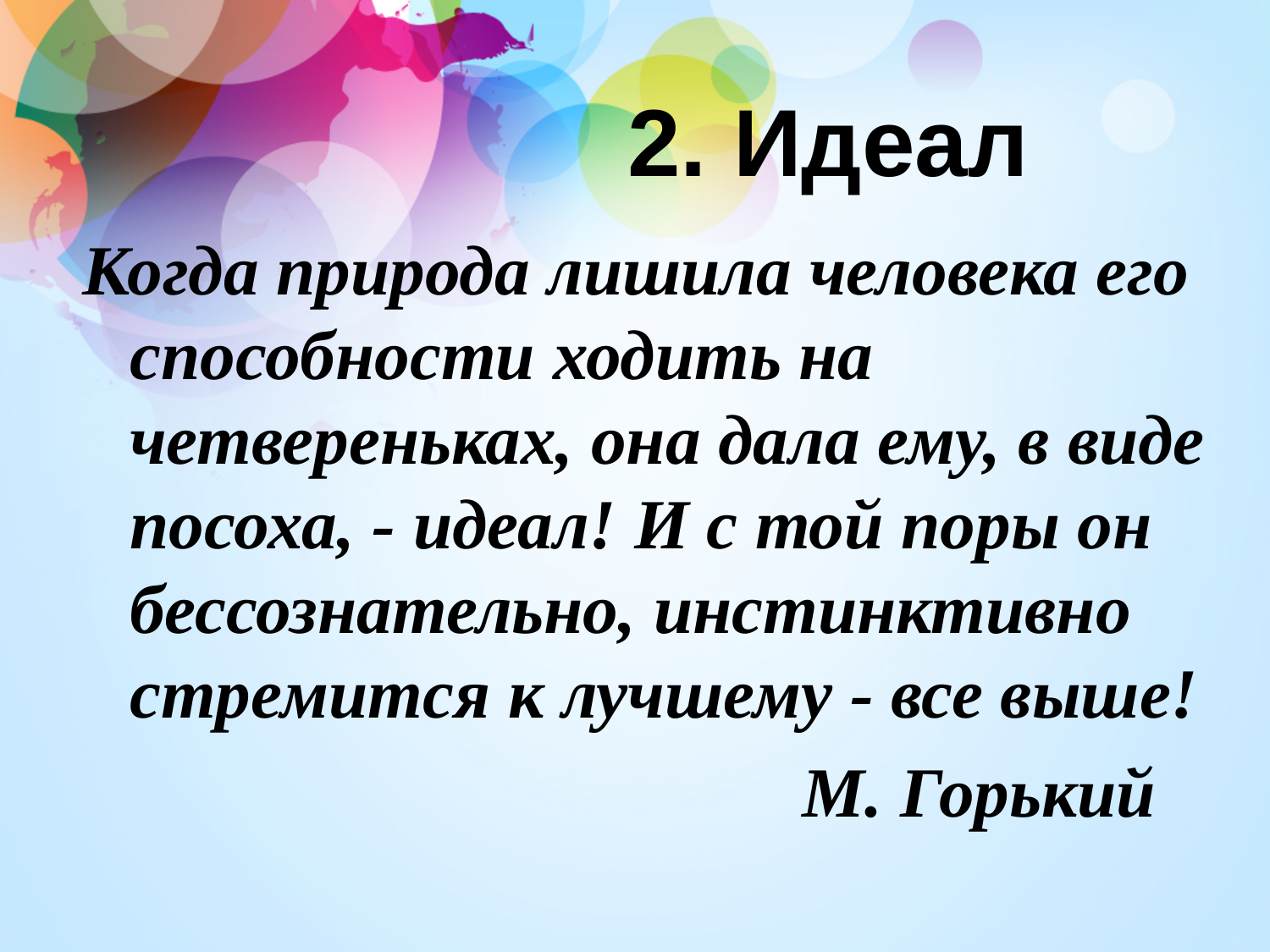

# 2. Идеал
Когда природа лишила человека его способности ходить на четвереньках, она дала ему, в виде посоха, - идеал! И с той поры он бессознательно, инстинктивно стремится к лучшему - все выше!
                                         М. Горький